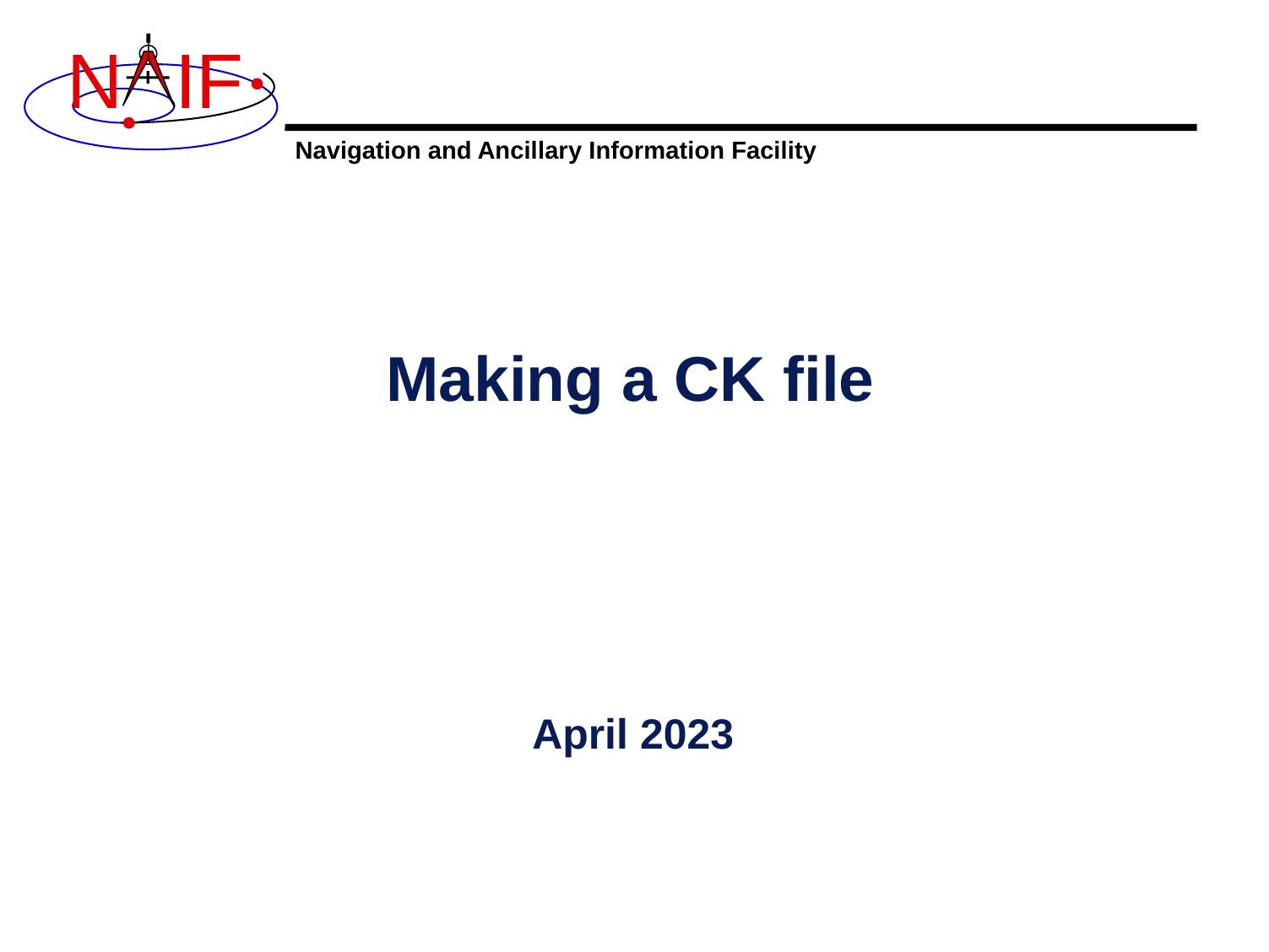

# Making a CK file
April 2023